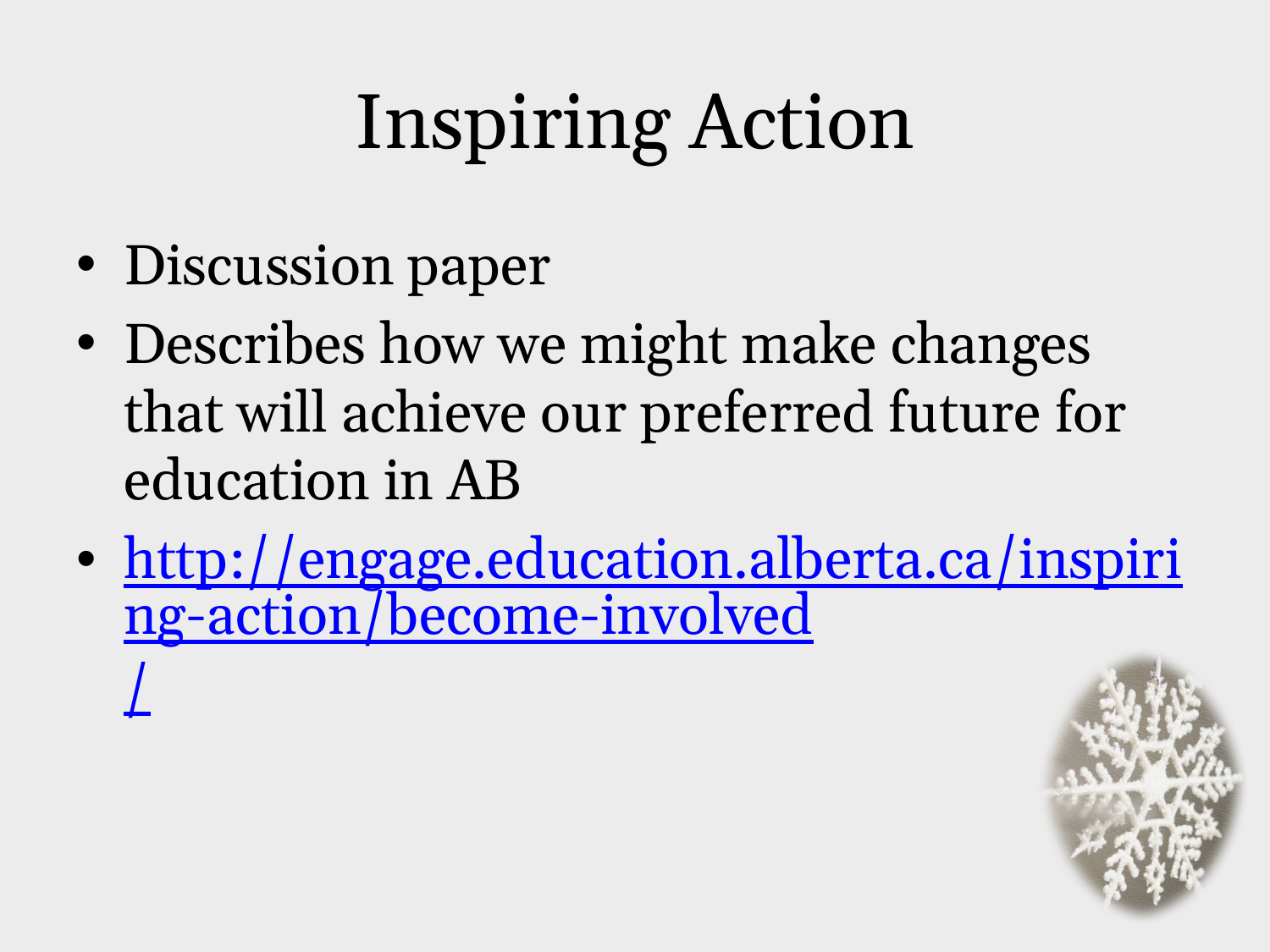

# Inspiring Action
Discussion paper
Describes how we might make changes that will achieve our preferred future for education in AB
http://engage.education.alberta.ca/inspiring-action/become-involved/